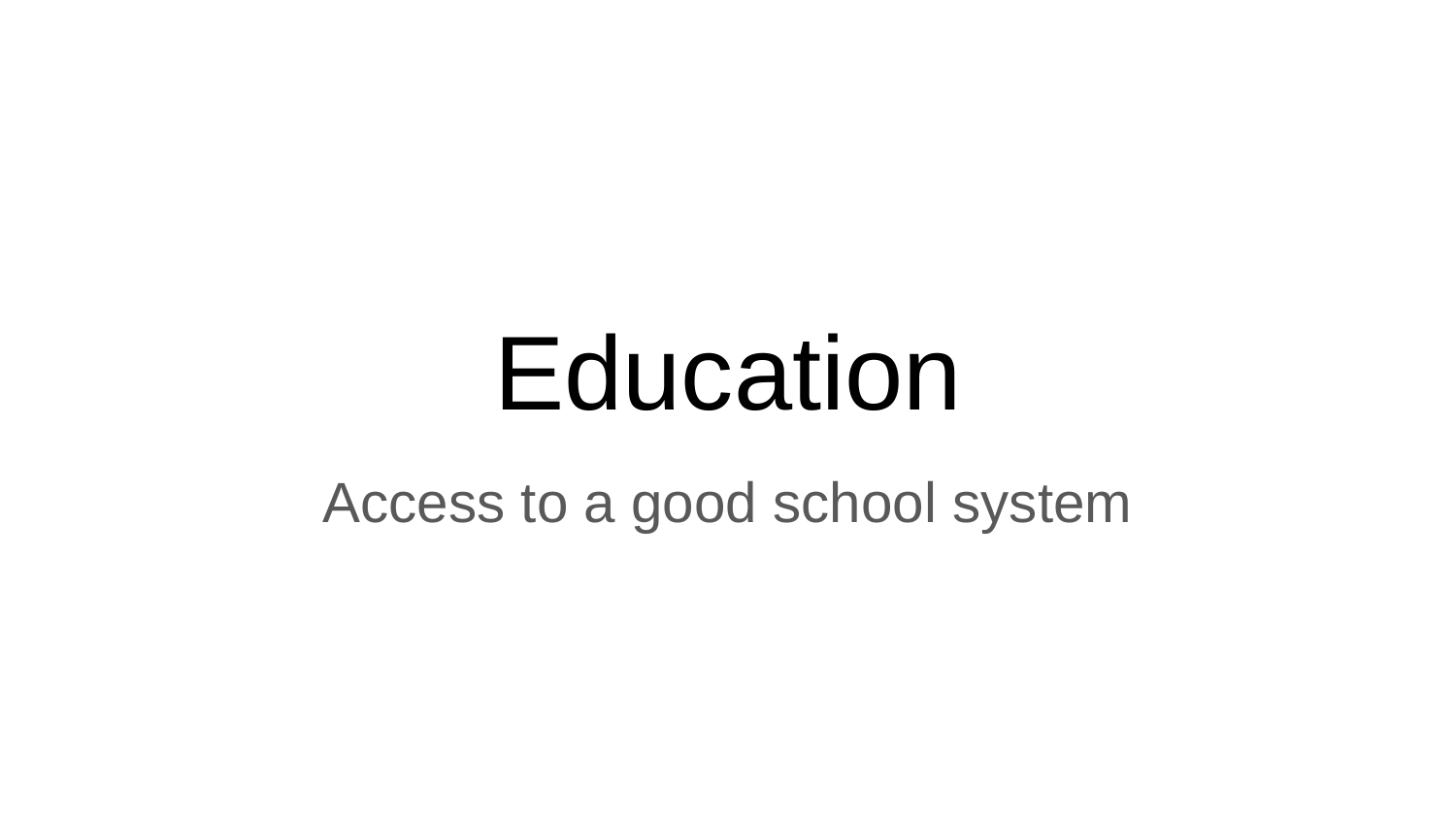

# Education
Access to a good school system